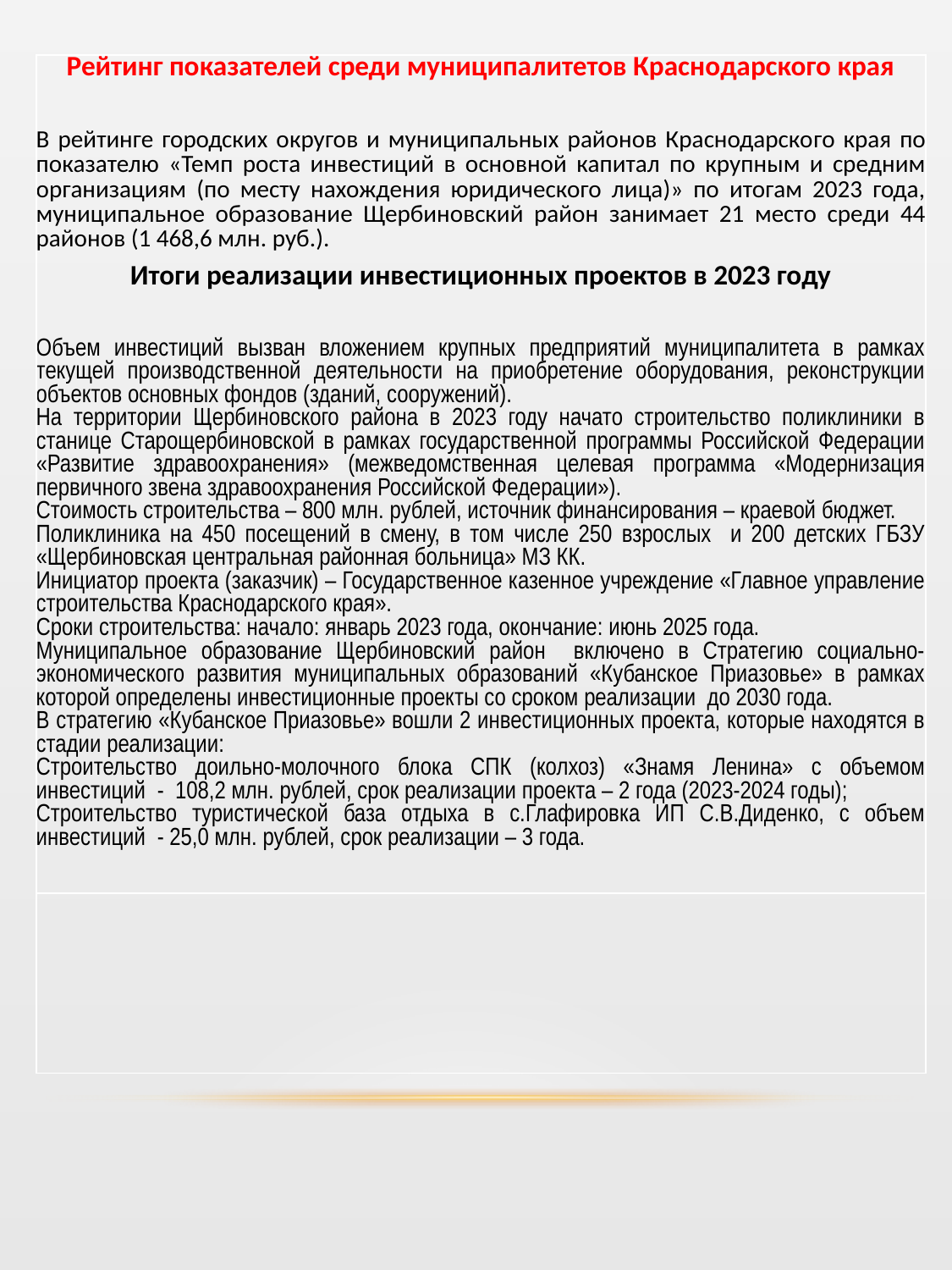

| Рейтинг показателей среди муниципалитетов Краснодарского края В рейтинге городских округов и муниципальных районов Краснодарско­го края по показателю «Темп роста инвестиций в основной капитал по крупным и средним организациям (по месту нахождения юридического лица)» по итогам 2023 года, муниципальное образование Щербиновский район занимает 21 место среди 44 районов (1 468,6 млн. руб.). Итоги реализации инвестиционных проектов в 2023 году Объем инвестиций вызван вложением крупных предприятий муниципалитета в рамках текущей производственной деятельности на приобретение оборудования, реконструкции объектов основных фондов (зданий, сооружений). На территории Щербиновского района в 2023 году начато строительство поликлиники в станице Старощербиновской в рамках государственной программы Российской Федерации «Развитие здравоохранения» (межведомственная целевая программа «Модернизация первичного звена здравоохранения Российской Федерации»). Стоимость строительства – 800 млн. рублей, источник финансирования – краевой бюджет. Поликлиника на 450 посещений в смену, в том числе 250 взрослых и 200 детских ГБЗУ «Щербиновская центральная районная больница» МЗ КК. Инициатор проекта (заказчик) – Государственное казенное учреждение «Главное управление строительства Краснодарского края». Сроки строительства: начало: январь 2023 года, окончание: июнь 2025 года. Муниципальное образование Щербиновский район включено в Стратегию социально-экономического развития муниципальных образований «Кубанское Приазовье» в рамках которой определены инвестиционные проекты со сроком реализации до 2030 года. В стратегию «Кубанское Приазовье» вошли 2 инвестиционных проекта, которые находятся в стадии реализации: Строительство доильно-молочного блока СПК (колхоз) «Знамя Ленина» с объемом инвестиций - 108,2 млн. рублей, срок реализации проекта – 2 года (2023-2024 годы); Строительство туристической база отдыха в с.Глафировка ИП С.В.Диденко, с объем инвестиций - 25,0 млн. рублей, срок реализации – 3 года. |
| --- |
|  |